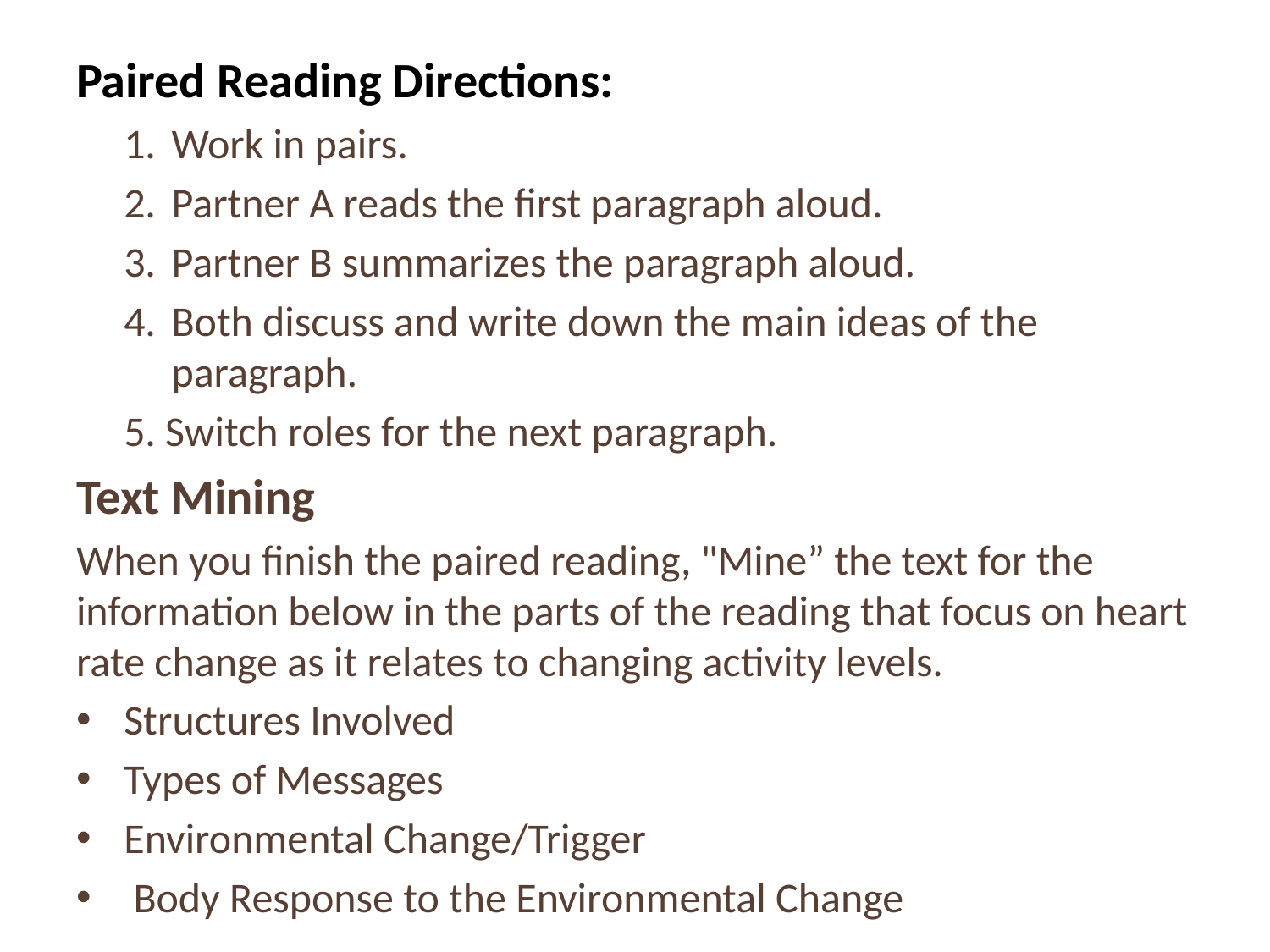

Paired Reading Directions:
Work in pairs.
Partner A reads the first paragraph aloud.
Partner B summarizes the paragraph aloud.
Both discuss and write down the main ideas of the paragraph.
     5. Switch roles for the next paragraph.
Text Mining
When you finish the paired reading, "Mine” the text for the information below in the parts of the reading that focus on heart rate change as it relates to changing activity levels.
Structures Involved
Types of Messages
Environmental Change/Trigger
 Body Response to the Environmental Change